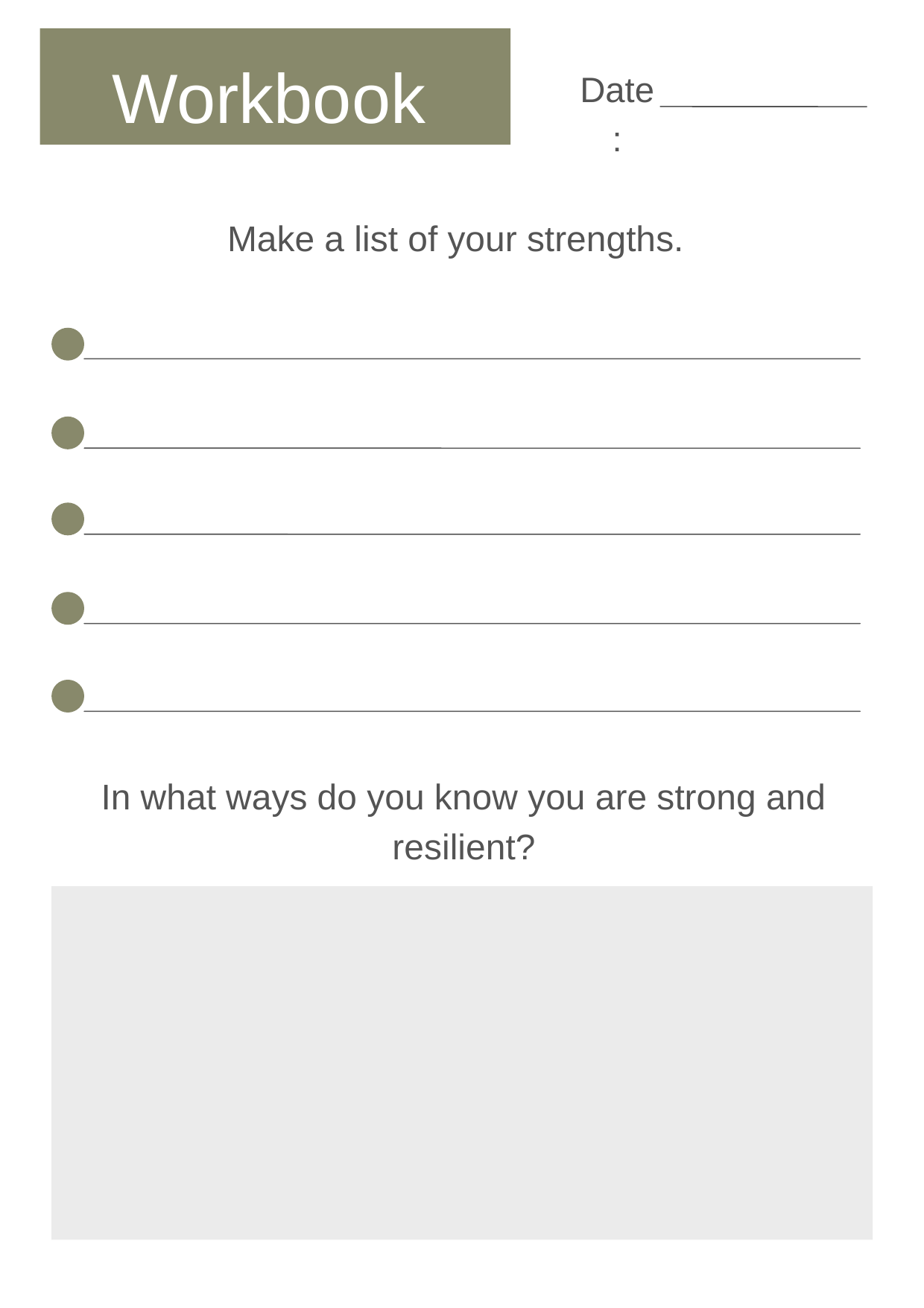

Workbook
Date:

Make a list of your strengths.

In what ways do you know you are strong and resilient?